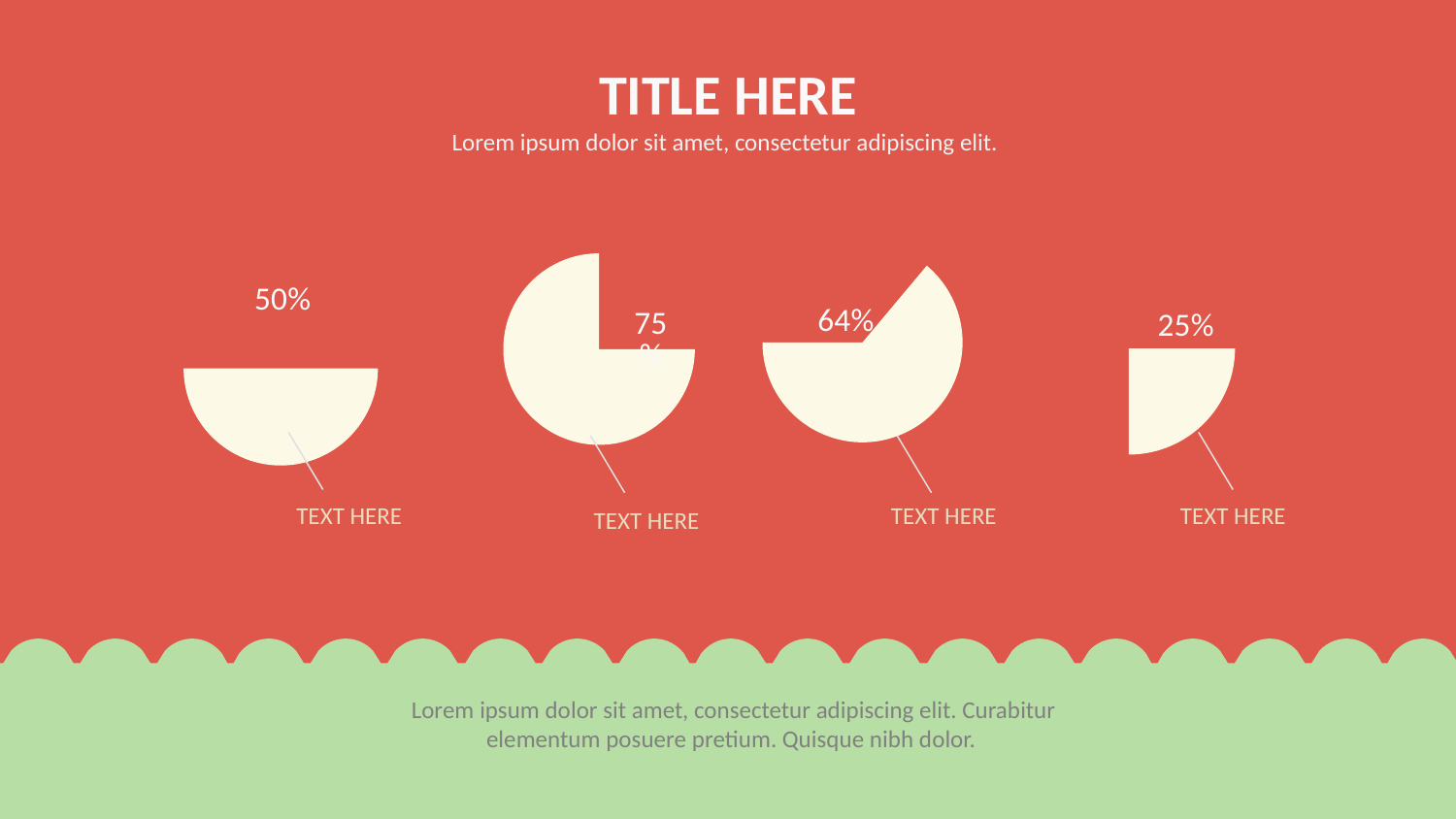

TITLE HERE
Lorem ipsum dolor sit amet, consectetur adipiscing elit.

### Chart

| Category |  |
|---|---|

### Chart

| Category |  |
|---|---|

### Chart

| Category |  |
|---|---|

### Chart

| Category |  |
|---|---|
TEXT HERE
TEXT HERE
TEXT HERE
TEXT HERE

Lorem ipsum dolor sit amet, consectetur adipiscing elit. Curabitur elementum posuere pretium. Quisque nibh dolor.